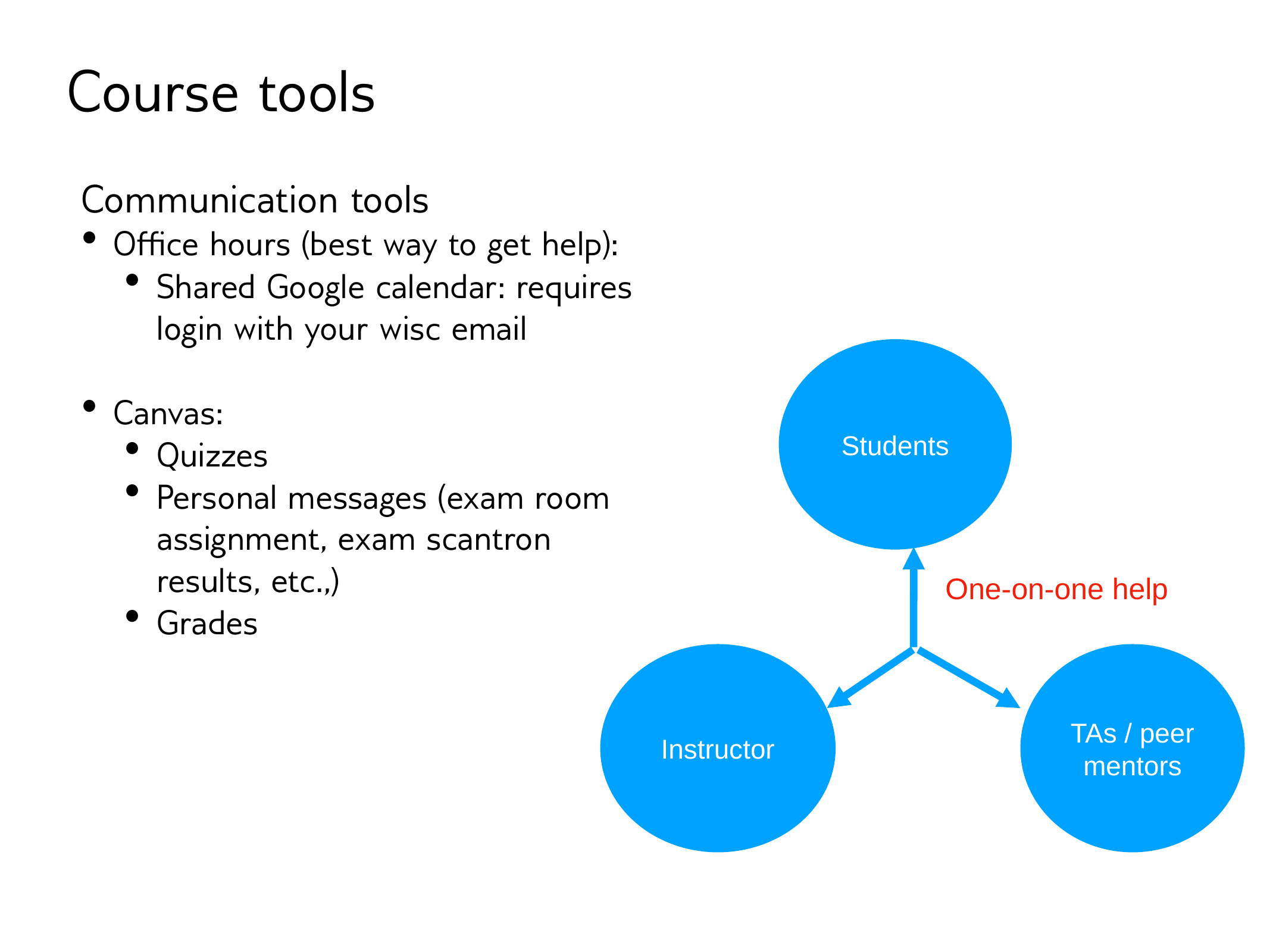

Course tools
Communication tools
Office hours (best way to get help):
Shared Google calendar: requires login with your wisc email

Canvas:
Quizzes
Personal messages (exam room assignment, exam scantron results, etc.,)
Grades

Students

One-on-one help
Instructor
TAs / peer mentors